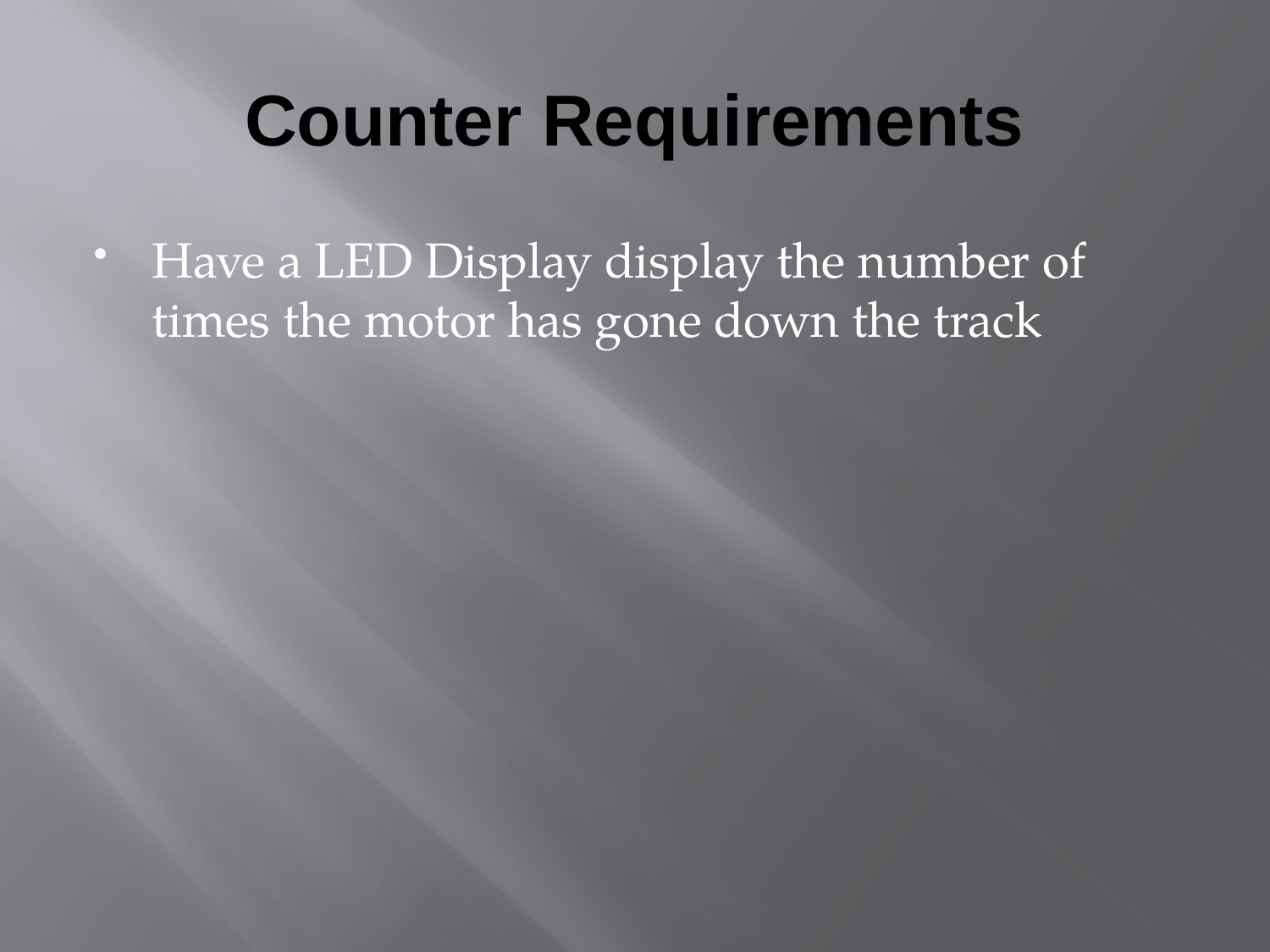

# Counter Requirements
Have a LED Display display the number of times the motor has gone down the track